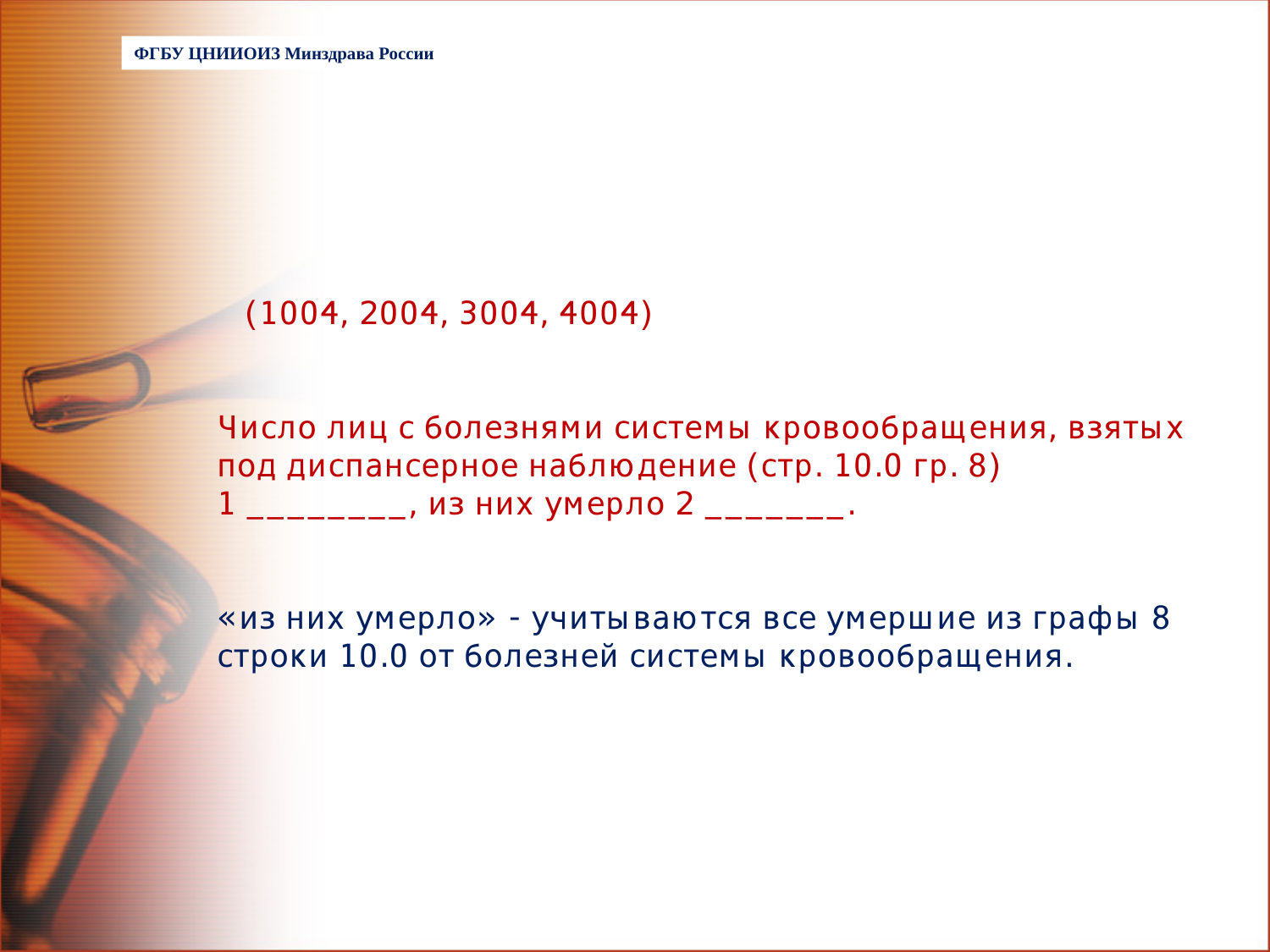

ФГБУ ЦНИИОИЗ Минздрава России

# (1004, 2004, 3004, 4004) Число лиц с болезнями системы кровообращения, взятых под диспансерное наблюдение (стр. 10.0 гр. 8) 1 ________, из них умерло 2 _______. «из них умерло» - учитываются все умершие из графы 8 строки 10.0 от болезней системы кровообращения.